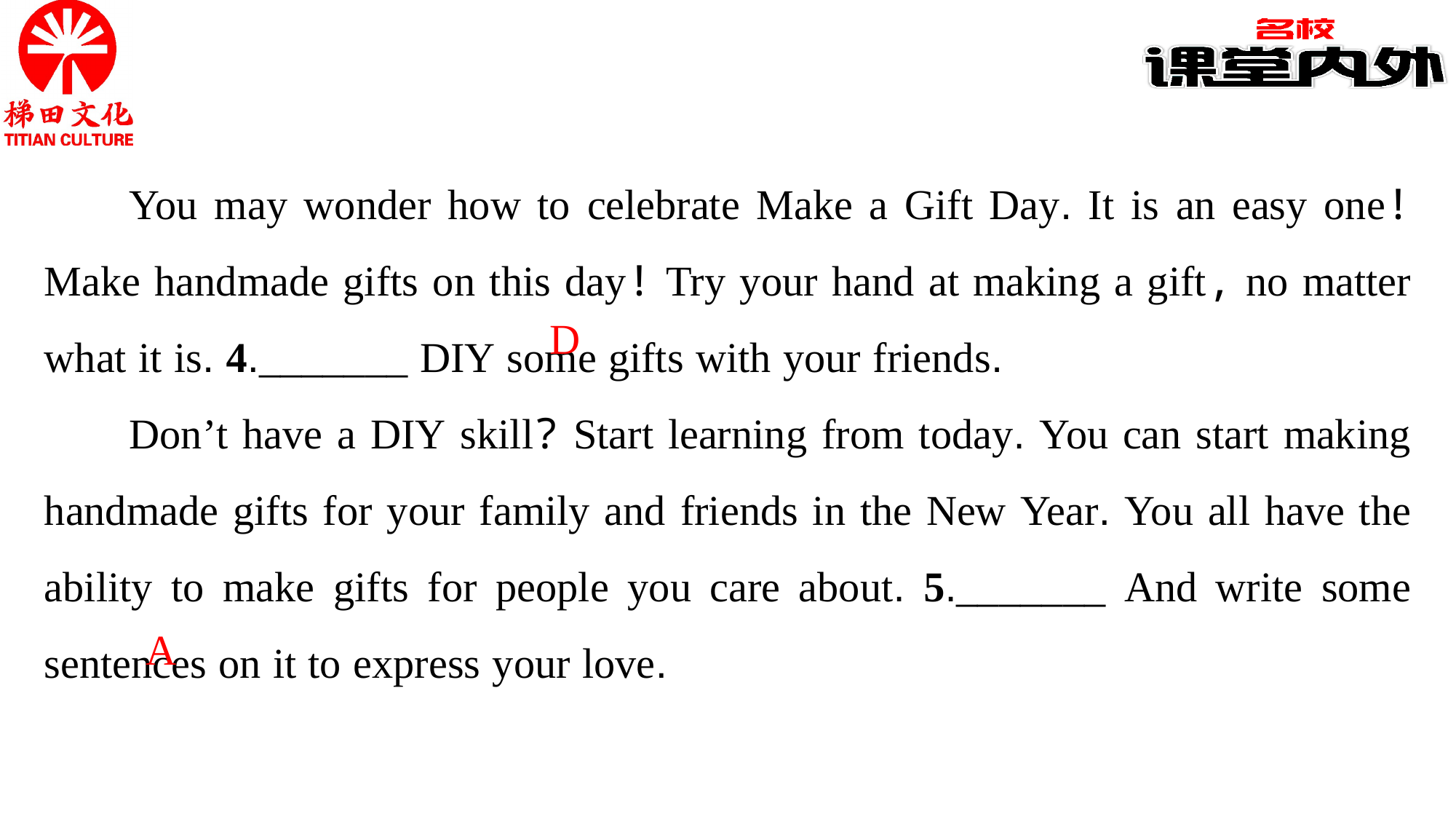

You may wonder how to celebrate Make a Gift Day. It is an easy one! Make handmade gifts on this day! Try your hand at making a gift, no matter what it is. 4._______ DIY some gifts with your friends.
Don’t have a DIY skill? Start learning from today. You can start making handmade gifts for your family and friends in the New Year. You all have the ability to make gifts for people you care about. 5._______ And write some sentences on it to express your love.
D
A